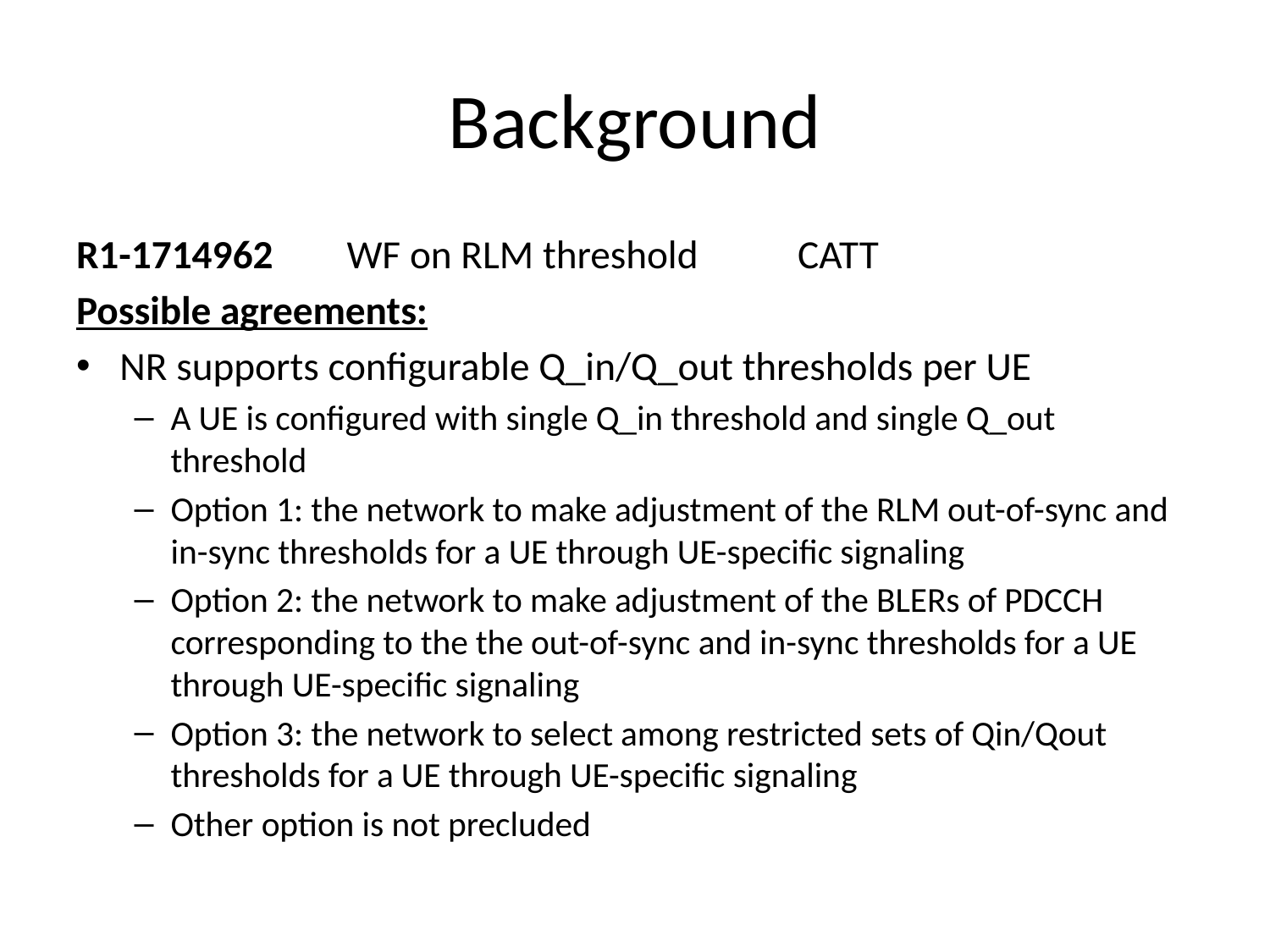

# Background
R1-1714962	WF on RLM threshold 	CATT
Possible agreements:
NR supports configurable Q_in/Q_out thresholds per UE
A UE is configured with single Q_in threshold and single Q_out threshold
Option 1: the network to make adjustment of the RLM out-of-sync and in-sync thresholds for a UE through UE-specific signaling
Option 2: the network to make adjustment of the BLERs of PDCCH corresponding to the the out-of-sync and in-sync thresholds for a UE through UE-specific signaling
Option 3: the network to select among restricted sets of Qin/Qout thresholds for a UE through UE-specific signaling
Other option is not precluded